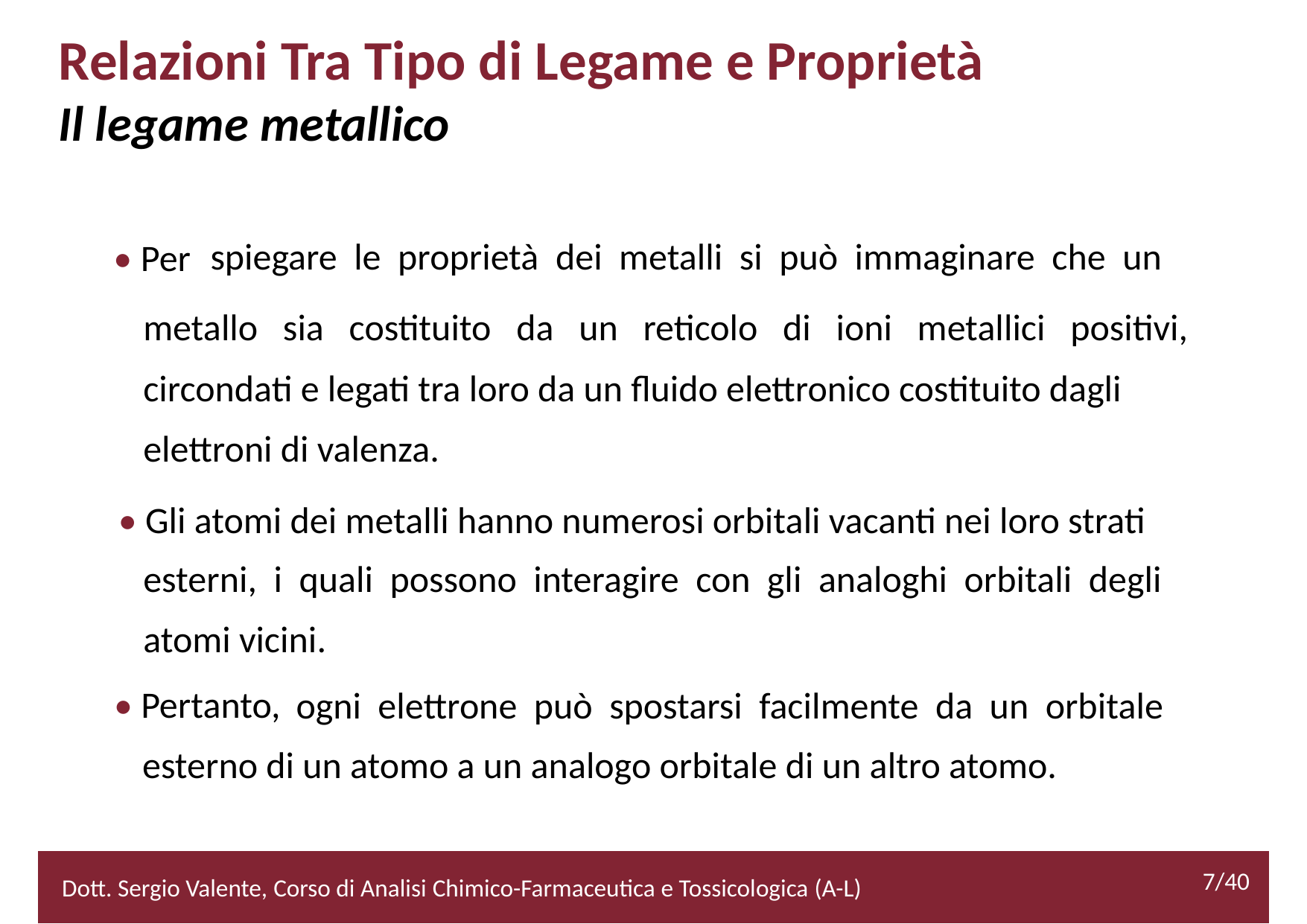

Relazioni Tra Tipo di Legame e Proprietà
Il legame metallico
• Per
spiegare  le  proprietà  dei  metalli  si  può  immaginare  che  un
	metallo   sia   costituito   da   un   reticolo   di   ioni   metallici   positivi,

	circondati e legati tra loro da un fluido elettronico costituito dagli

	elettroni di valenza.

• Gli atomi dei metalli hanno numerosi orbitali vacanti nei loro strati

	esterni,  i  quali  possono  interagire  con  gli  analoghi  orbitali  degli

	atomi vicini.
• Pertanto,
ogni  elettrone  può  spostarsi  facilmente  da  un  orbitale
	esterno di un atomo a un analogo orbitale di un altro atomo.

7/40
2/52
Dott. Sergio Valente, Corso di Analisi Chimico-Farmaceutica e Tossicologica (A-L)